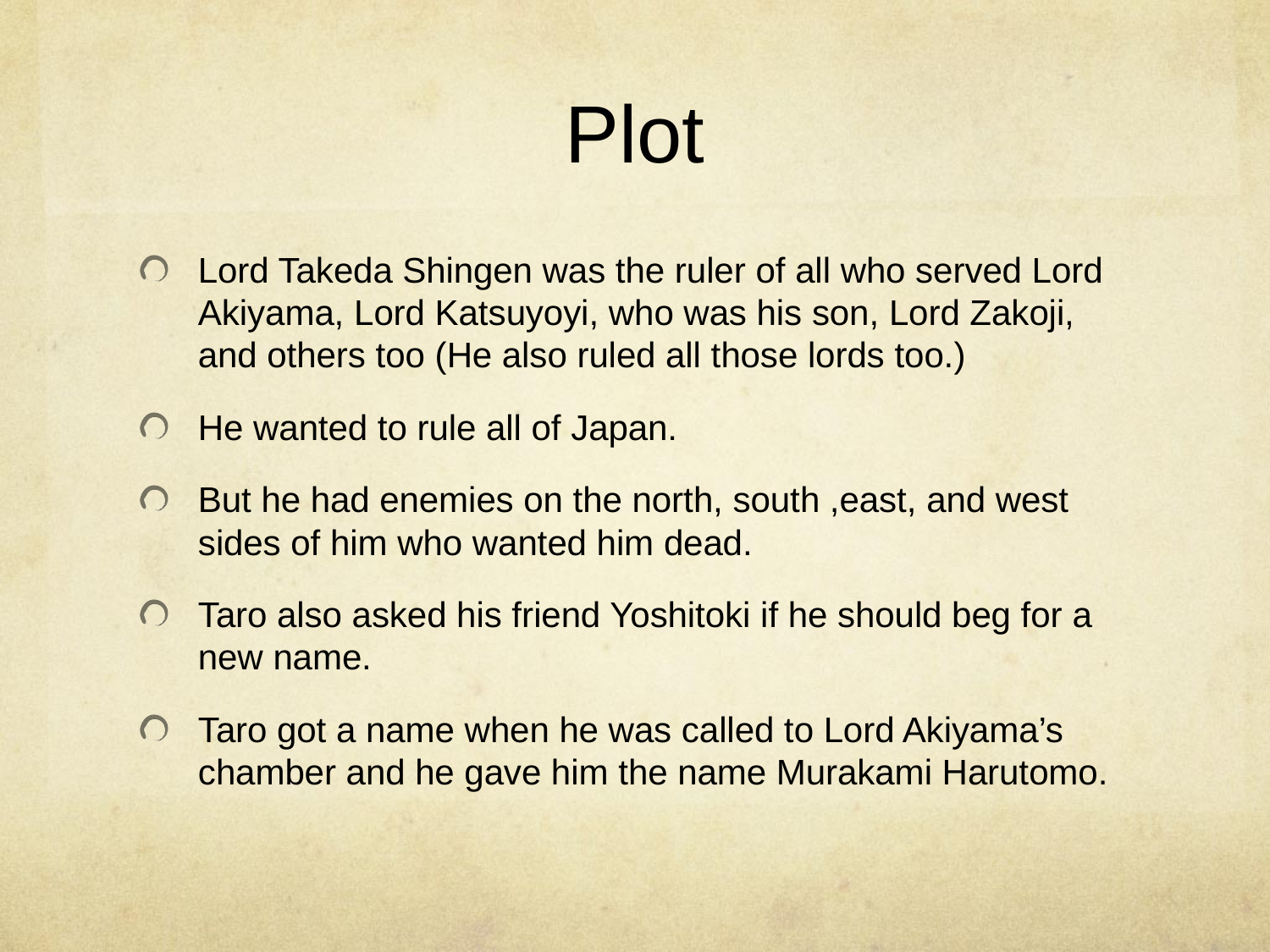

# Plot
Lord Takeda Shingen was the ruler of all who served Lord Akiyama, Lord Katsuyoyi, who was his son, Lord Zakoji, and others too (He also ruled all those lords too.)
He wanted to rule all of Japan.
But he had enemies on the north, south ,east, and west sides of him who wanted him dead.
Taro also asked his friend Yoshitoki if he should beg for a new name.
Taro got a name when he was called to Lord Akiyama’s chamber and he gave him the name Murakami Harutomo.